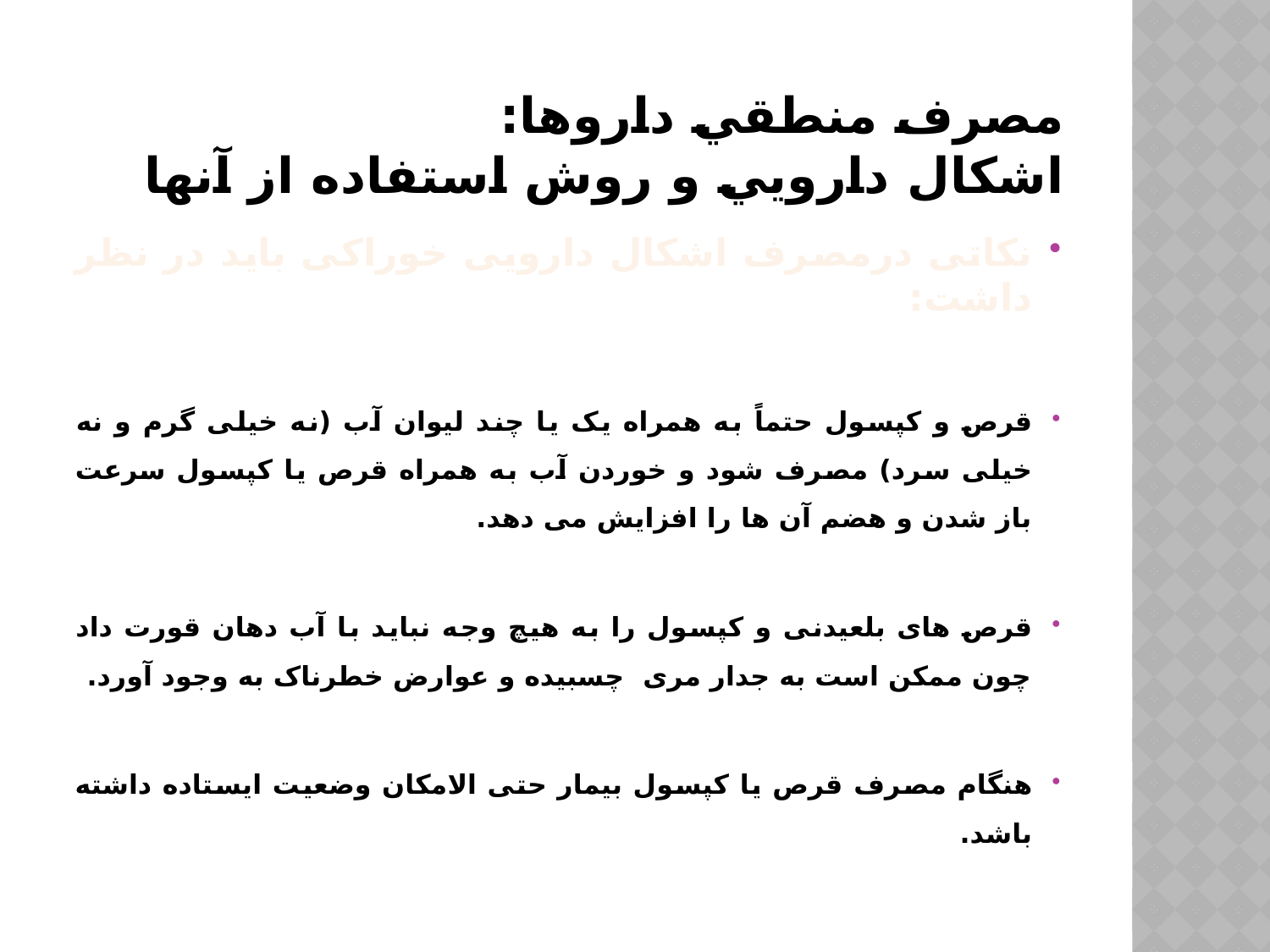

# مصرف منطقي داروها: اشكال دارويي و روش استفاده از آنها
نکاتی درمصرف اشکال دارویی خوراکی باید در نظر داشت:

قرص و کپسول حتماً به همراه یک یا چند لیوان آب (نه خیلی گرم و نه خیلی سرد) مصرف شود و خوردن آب به همراه قرص یا کپسول سرعت باز شدن و هضم آن ها را افزایش می دهد.

قرص های بلعیدنی و کپسول را به هیچ وجه نباید با آب دهان قورت داد چون ممکن است به جدار مری  چسبیده و عوارض خطرناک به وجود آورد.

هنگام مصرف قرص یا کپسول بیمار حتی الامکان وضعیت ایستاده داشته باشد.